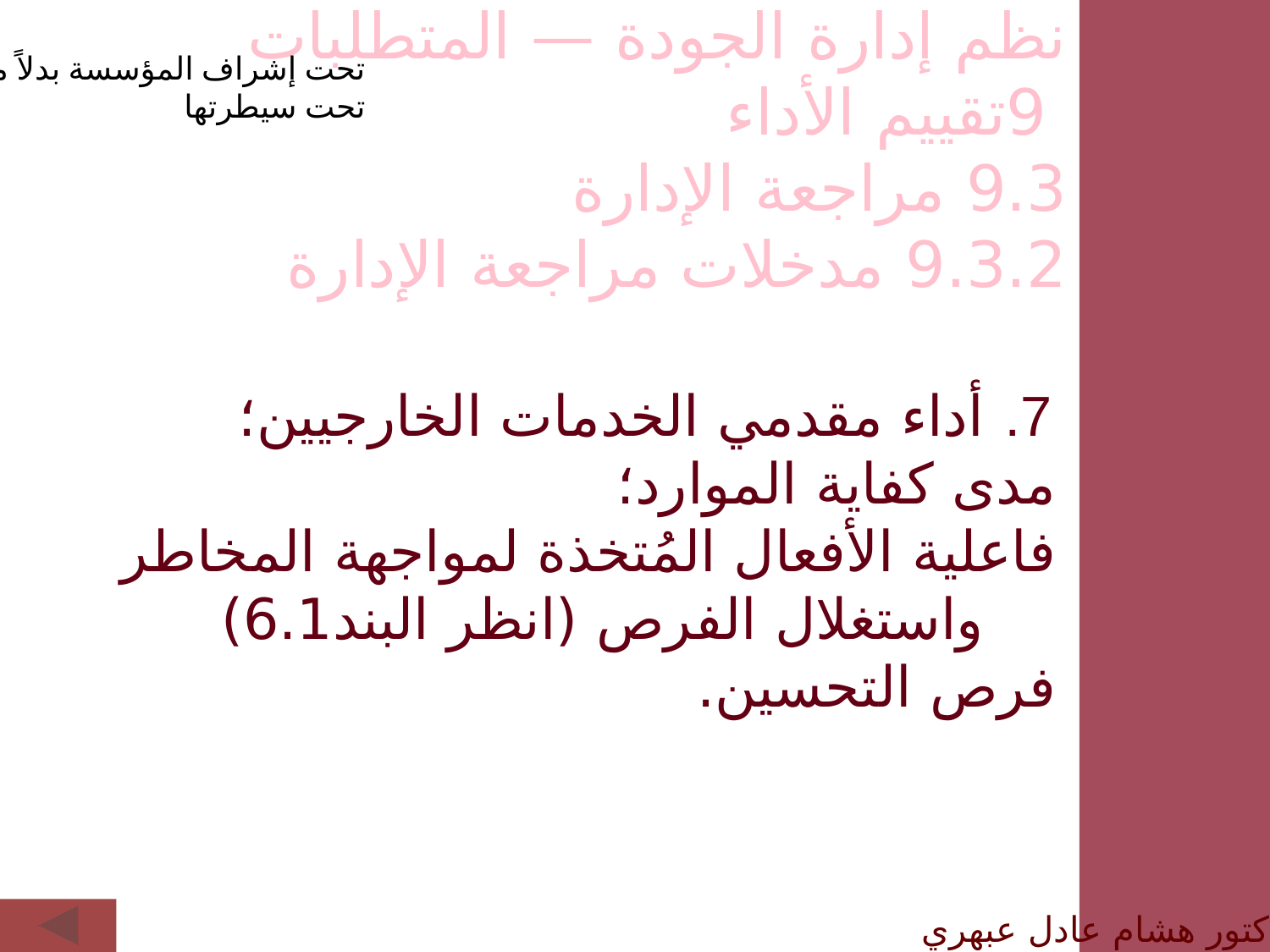

نظم إدارة الجودة — المتطلبات
 9تقييم الأداء
9.3 مراجعة الإدارة
9.3.2 مدخلات مراجعة الإدارة
تحت إشراف المؤسسة بدلاً من
تحت سيطرتها
أداء مقدمي الخدمات الخارجيين؛
مدى كفاية الموارد؛
فاعلية الأفعال المُتخذة لمواجهة المخاطر واستغلال الفرص (انظر البند6.1)
فرص التحسين.

الدكتور هشام عادل عبهري